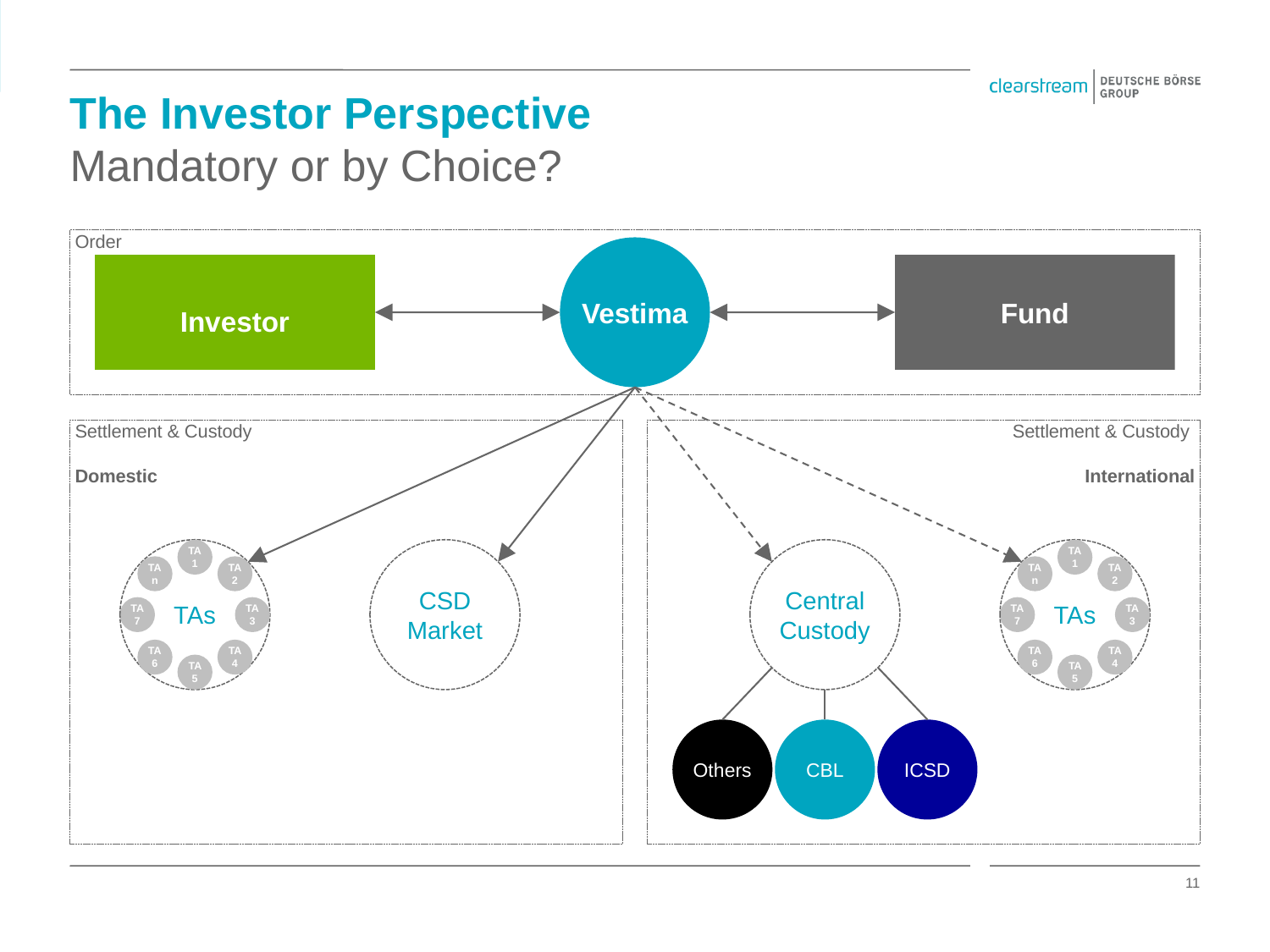

# The Investor Perspective Mandatory or by Choice?
Order
Vestima
Investor
Fund
Settlement & Custody

Domestic
Settlement & Custody

International
TAs
TA1
CSD Market
Central Custody
TAs
TA1
TAn
TA2
TAn
TA2
TA7
TA3
TA7
TA3
TA6
TA 4
TA6
TA 4
TA 5
TA 5
Others
CBL
ICSD
11